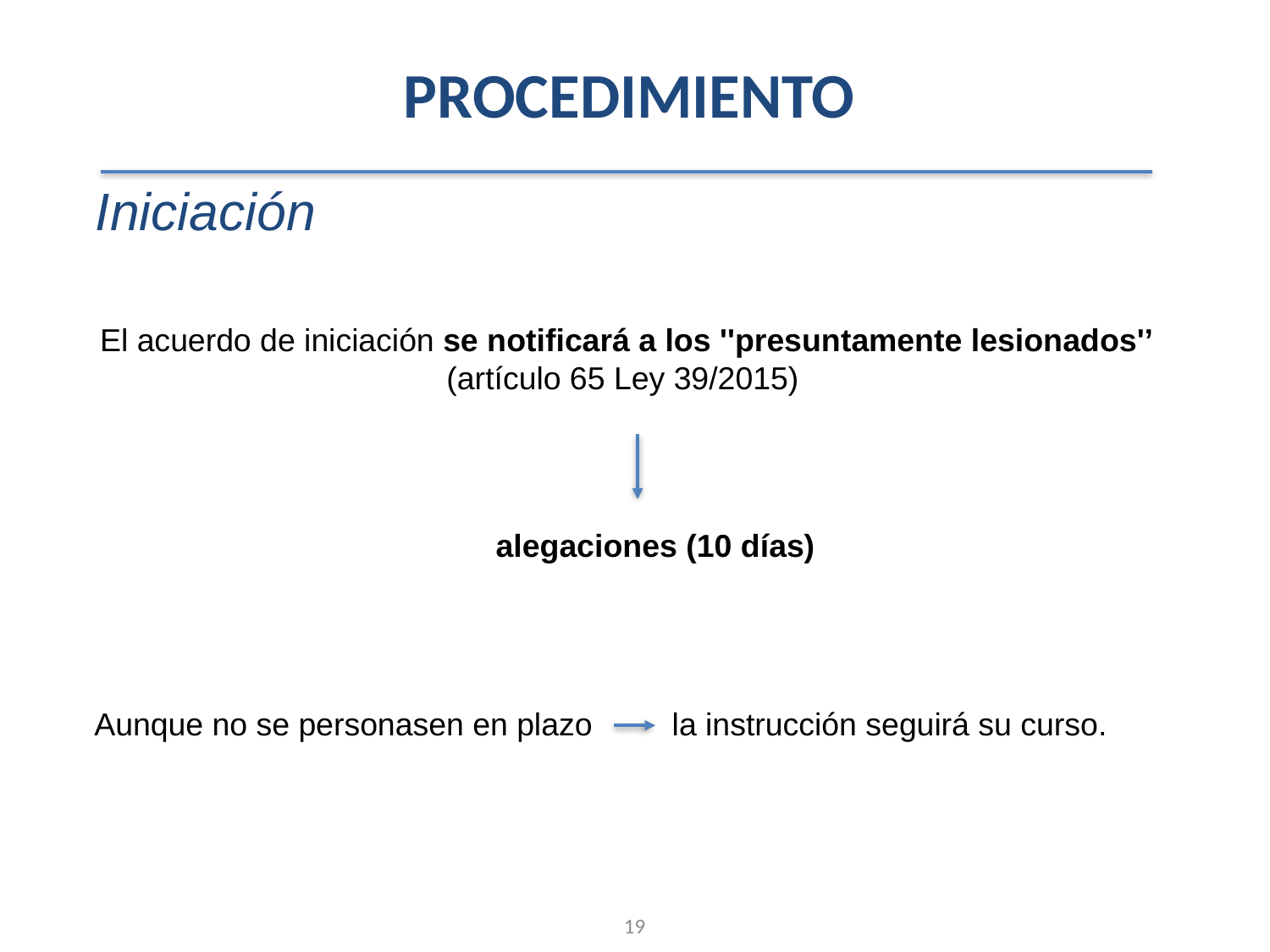

PROCEDIMIENTO
Iniciación
El acuerdo de iniciación se notificará a los ''presuntamente lesionados'’
(artículo 65 Ley 39/2015)

alegaciones (10 días)

Aunque no se personasen en plazo         la instrucción seguirá su curso.

19